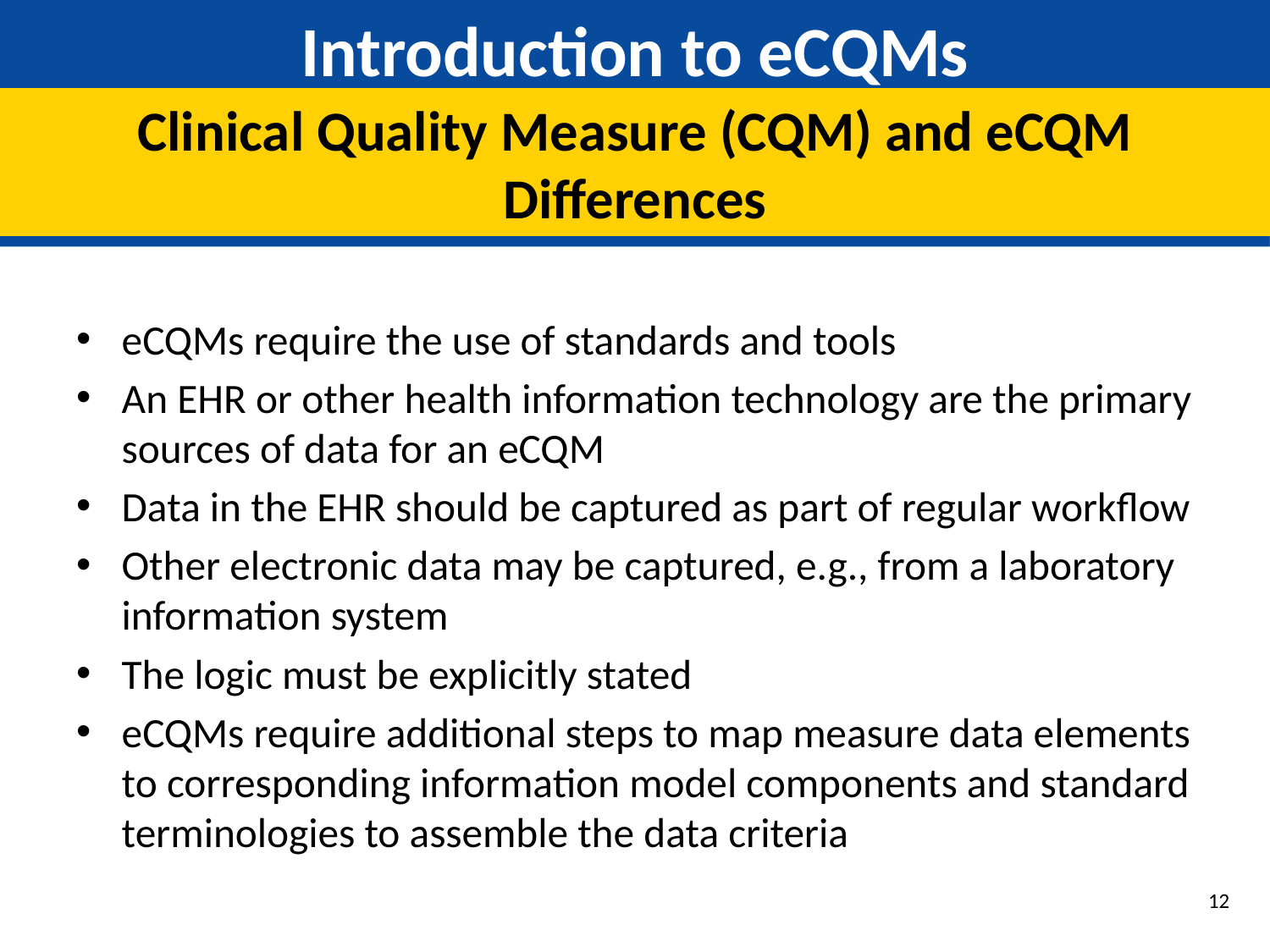

# Introduction to eCQMs
Clinical Quality Measure (CQM) and eCQM Differences
eCQMs require the use of standards and tools
An EHR or other health information technology are the primary sources of data for an eCQM
Data in the EHR should be captured as part of regular workflow
Other electronic data may be captured, e.g., from a laboratory information system
The logic must be explicitly stated
eCQMs require additional steps to map measure data elements to corresponding information model components and standard terminologies to assemble the data criteria